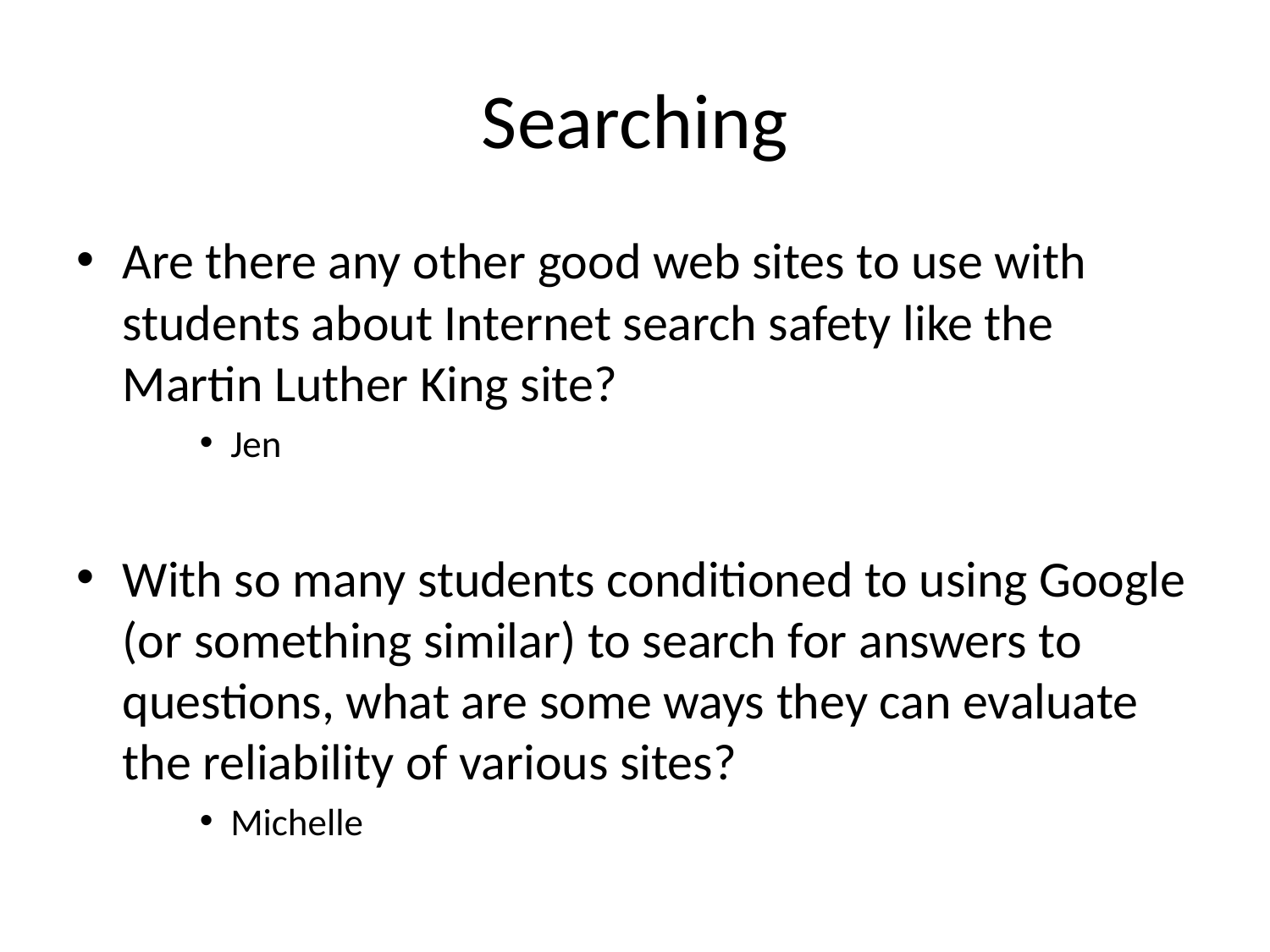

# Searching
Are there any other good web sites to use with students about Internet search safety like the Martin Luther King site?
Jen

With so many students conditioned to using Google (or something similar) to search for answers to questions, what are some ways they can evaluate the reliability of various sites?
Michelle